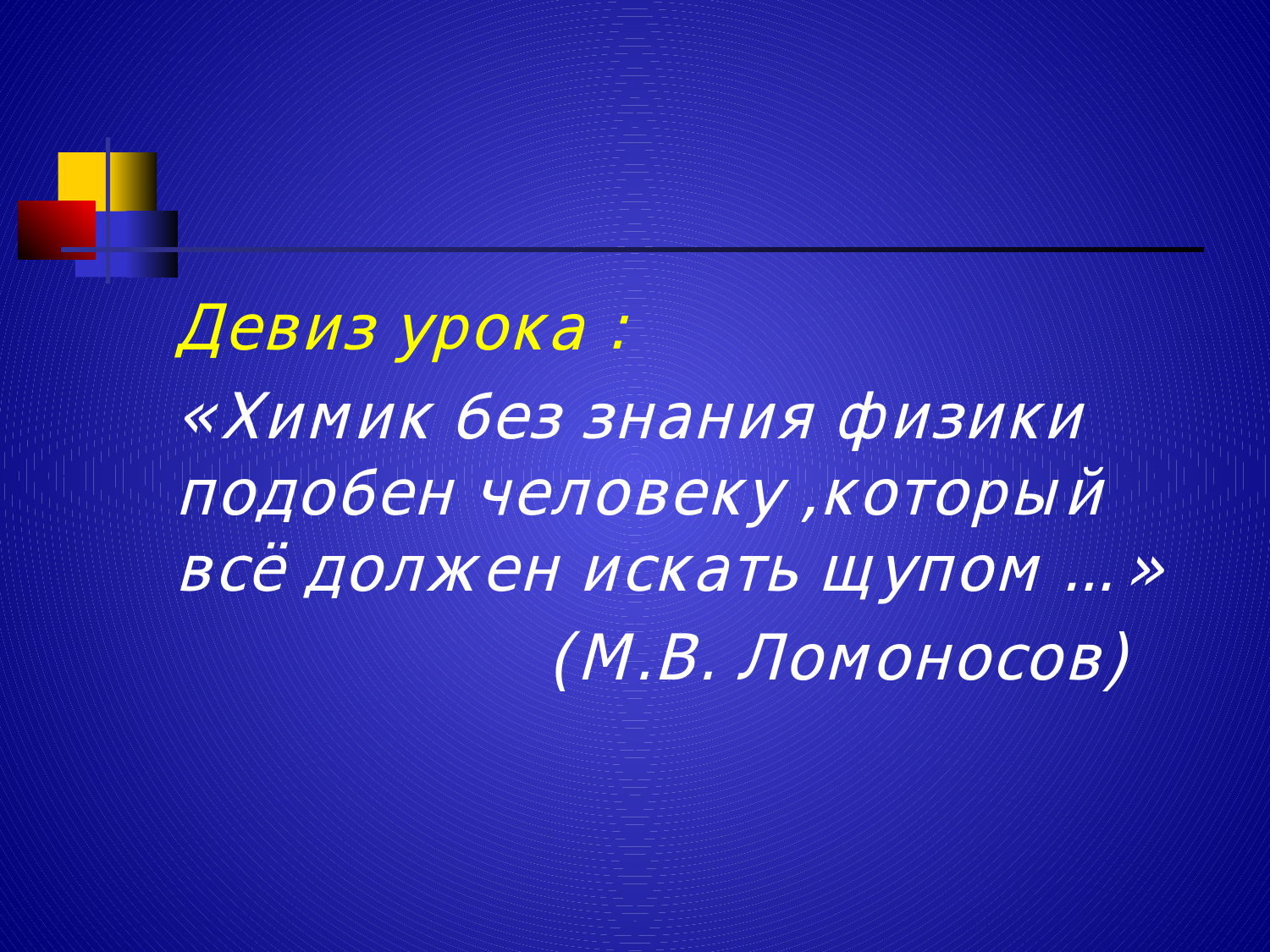

Девиз урока :
«Химик без знания физики подобен человеку ,который всё должен искать щупом …»
                    (М.В. Ломоносов)